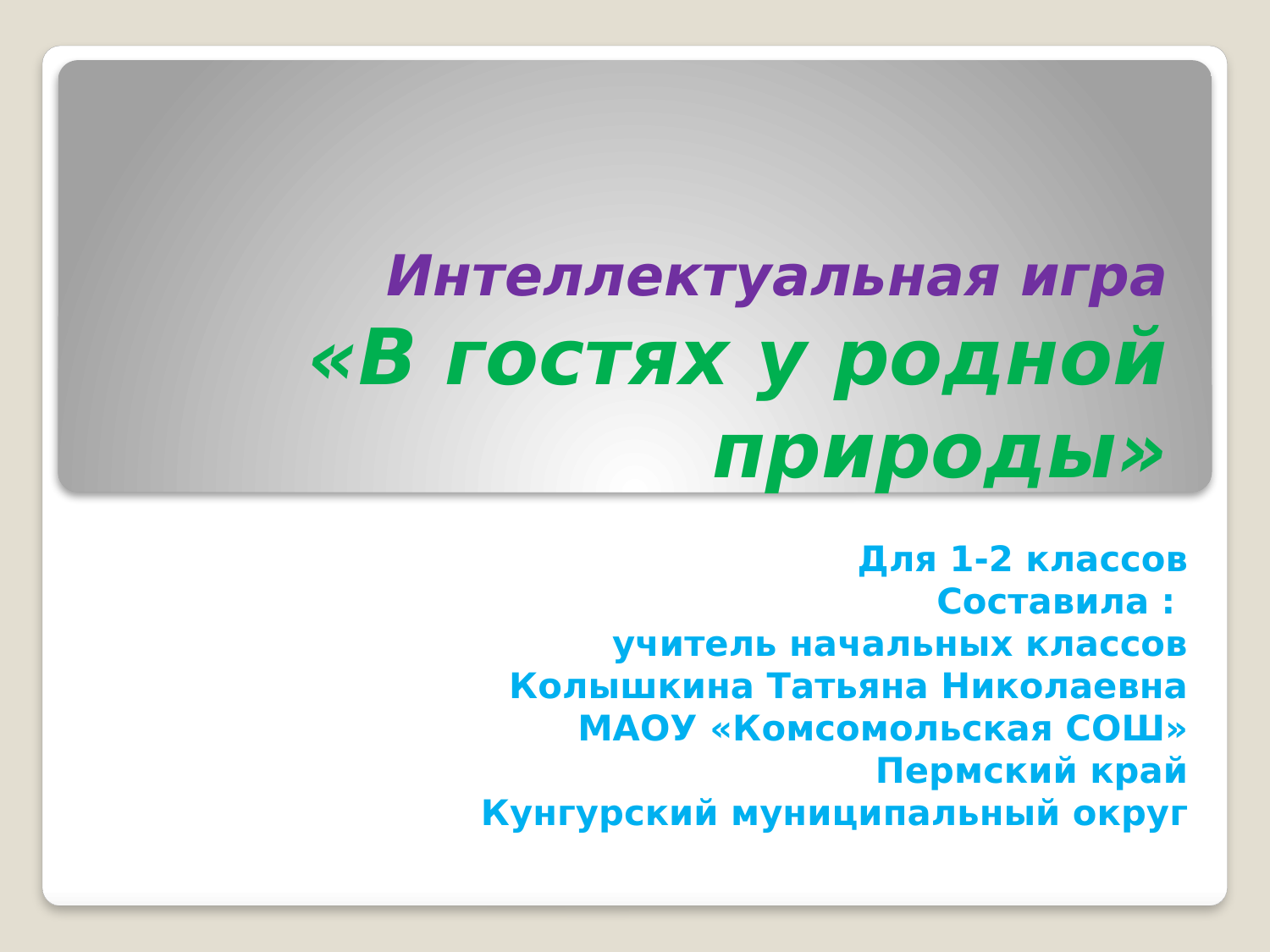

# Интеллектуальная игра «В гостях у родной природы»
Для 1-2 классов
Составила :
учитель начальных классов
 Колышкина Татьяна Николаевна
МАОУ «Комсомольская СОШ»
Пермский край
Кунгурский муниципальный округ